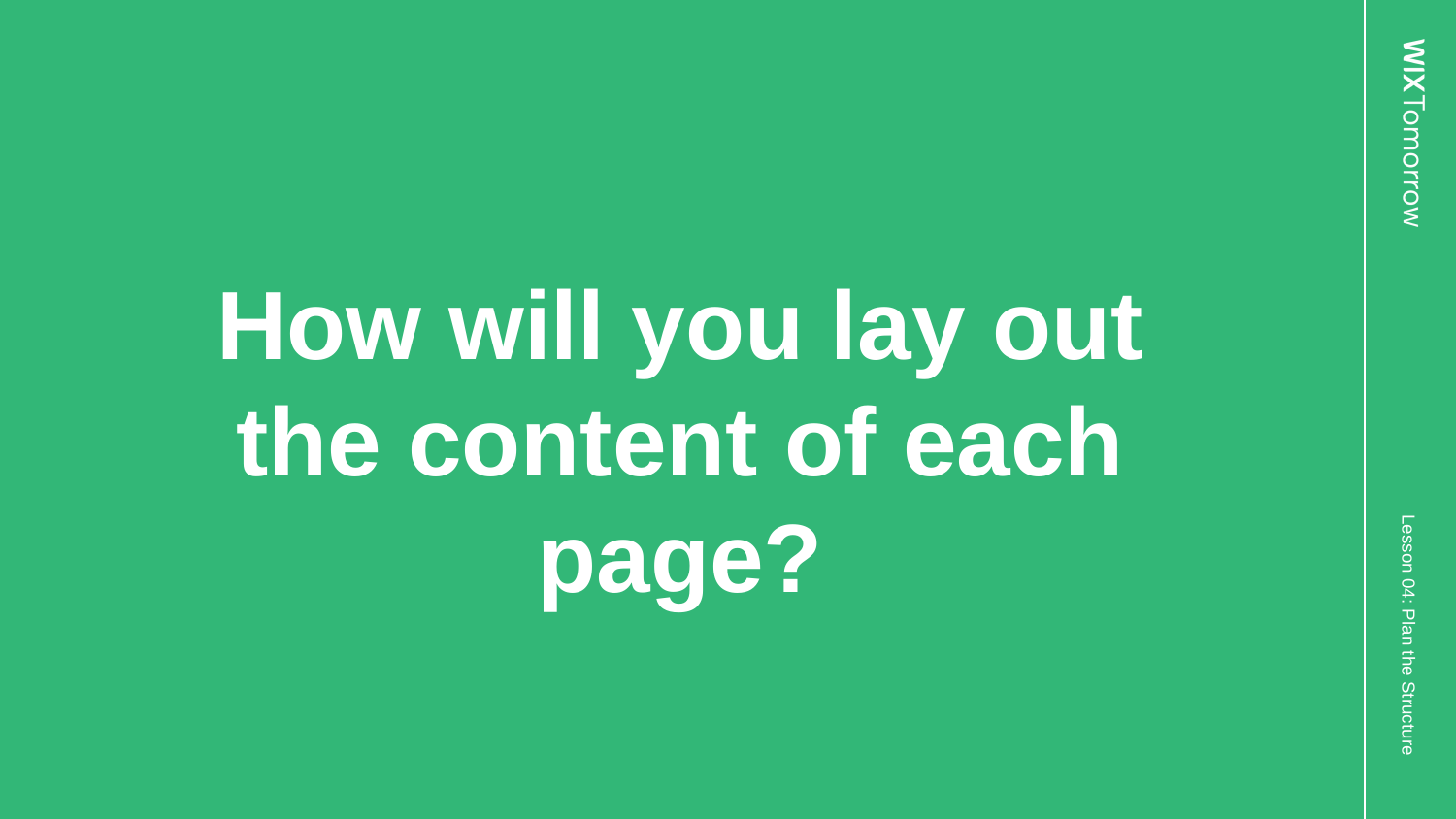

# How will you lay out the content of each page?